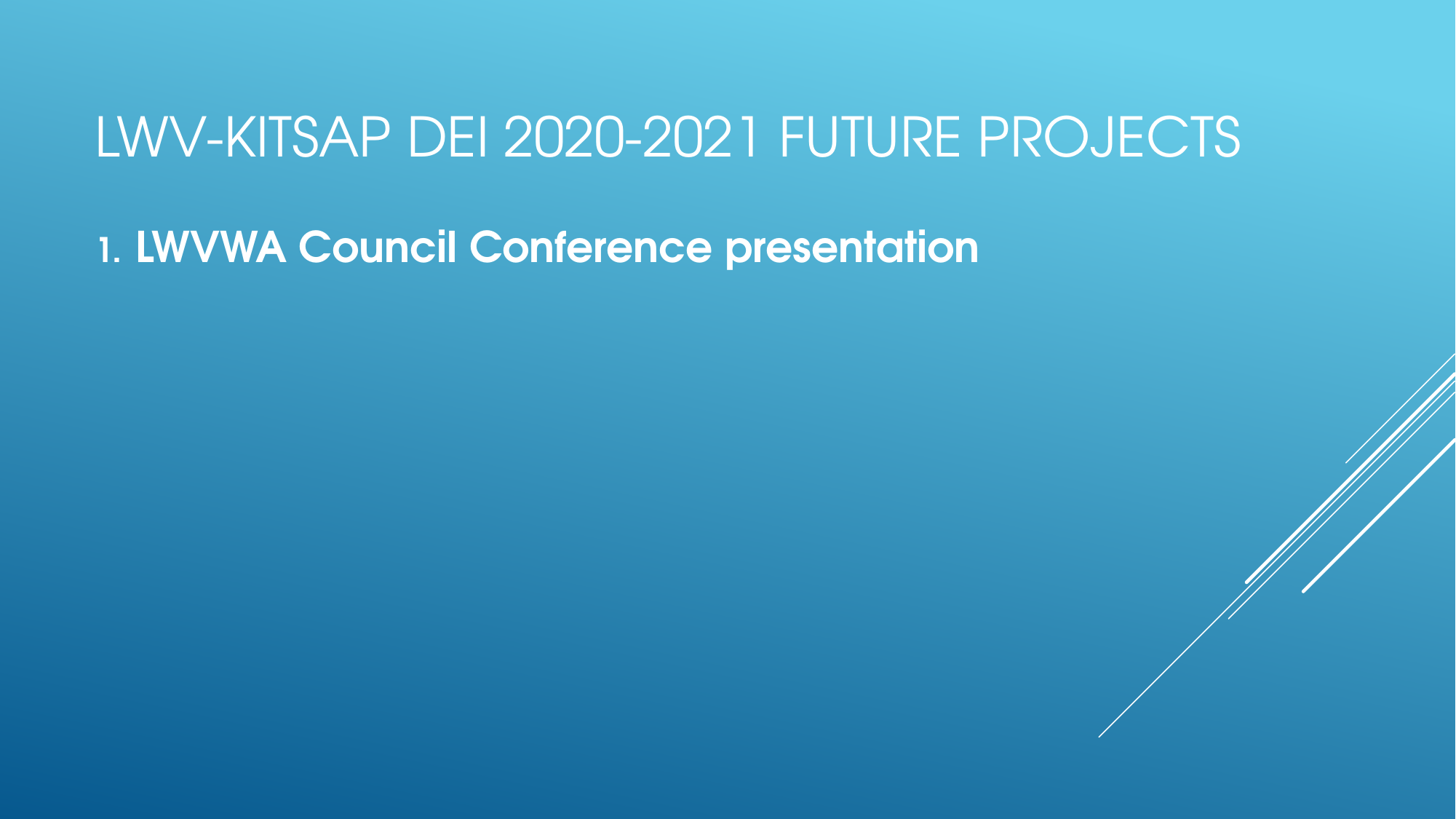

# LWV-Kitsap DEI 2020-2021 future projects
LWVWA Council Conference presentation